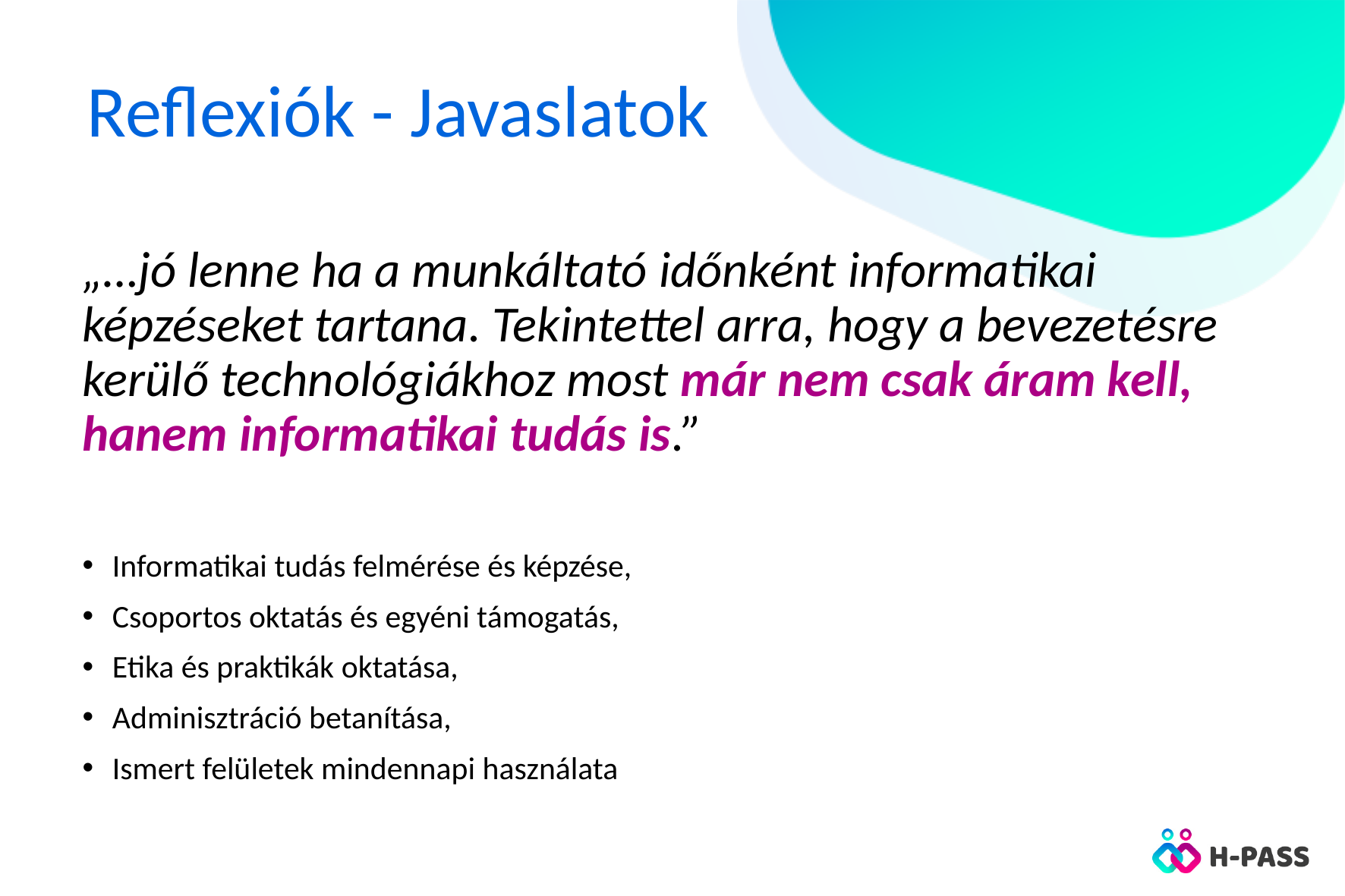

# Reflexiók - Javaslatok
„…jó lenne ha a munkáltató időnként informatikai képzéseket tartana. Tekintettel arra, hogy a bevezetésre kerülő technológiákhoz most már nem csak áram kell, hanem informatikai tudás is.”

Informatikai tudás felmérése és képzése,
Csoportos oktatás és egyéni támogatás,
Etika és praktikák oktatása,
Adminisztráció betanítása,
Ismert felületek mindennapi használata